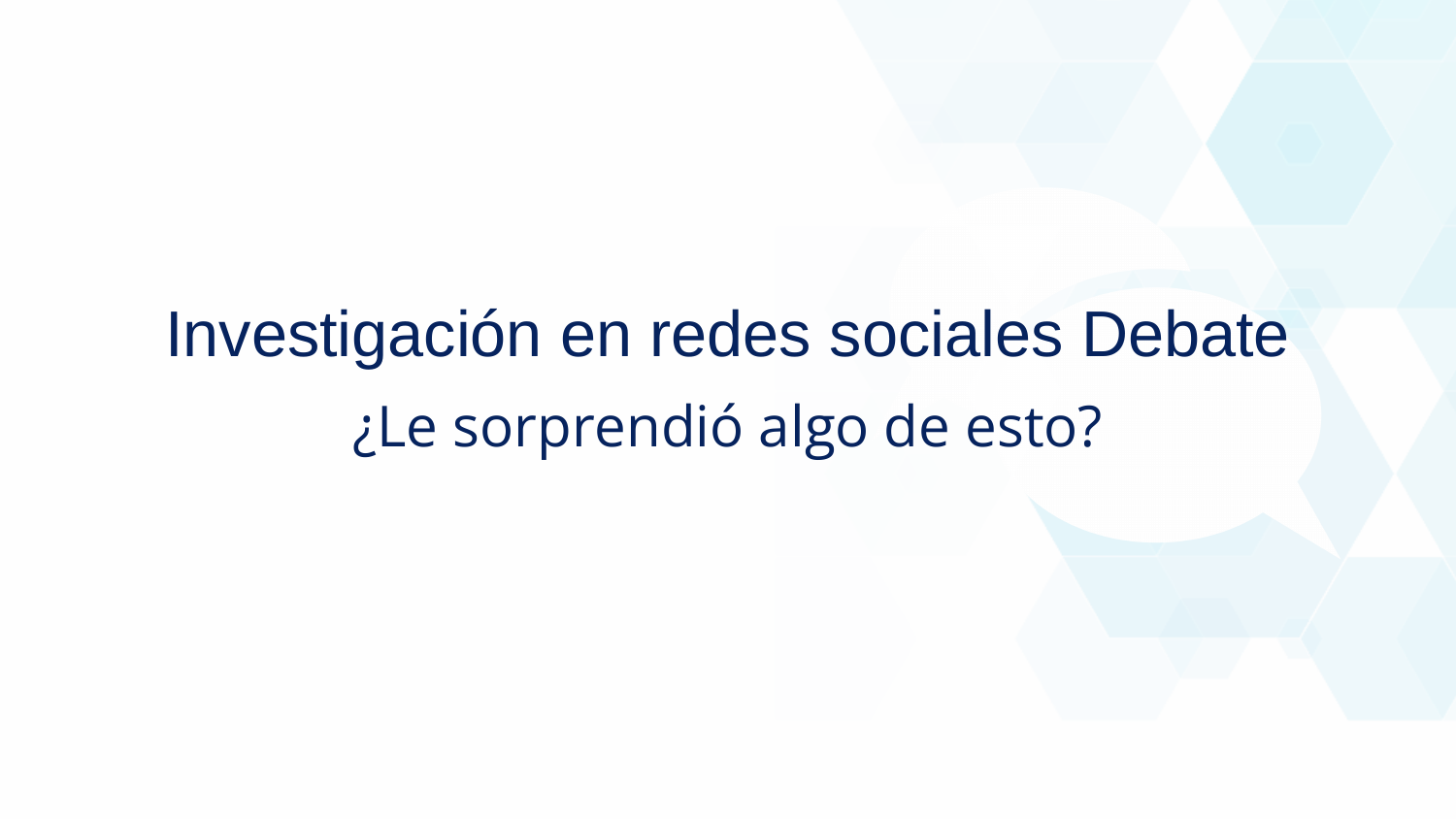

Investigación en redes sociales Debate
¿Le sorprendió algo de esto?